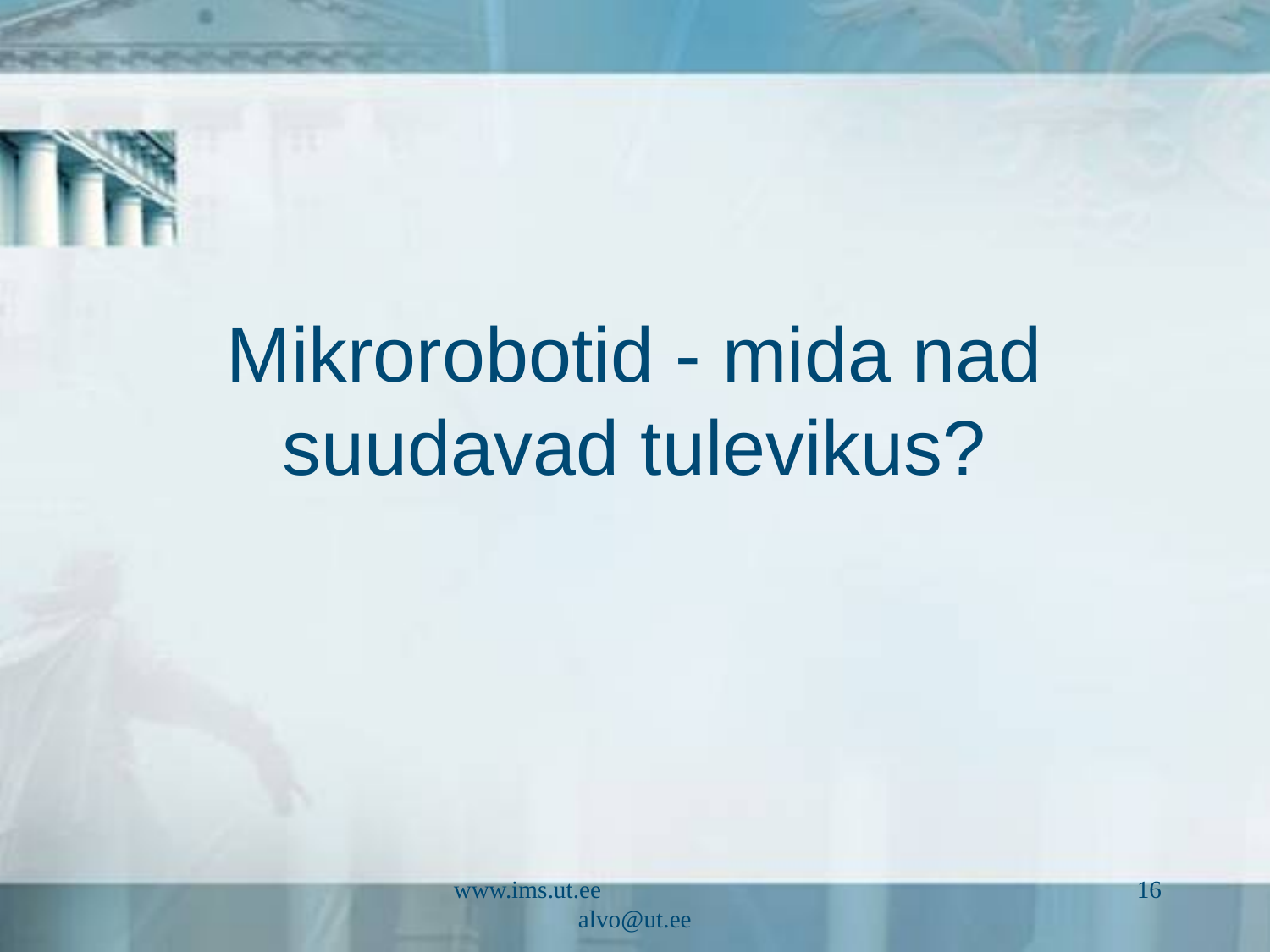

# Mikrorobotid - mida nad suudavad tulevikus?

www.ims.ut.ee                                    alvo@ut.ee
16